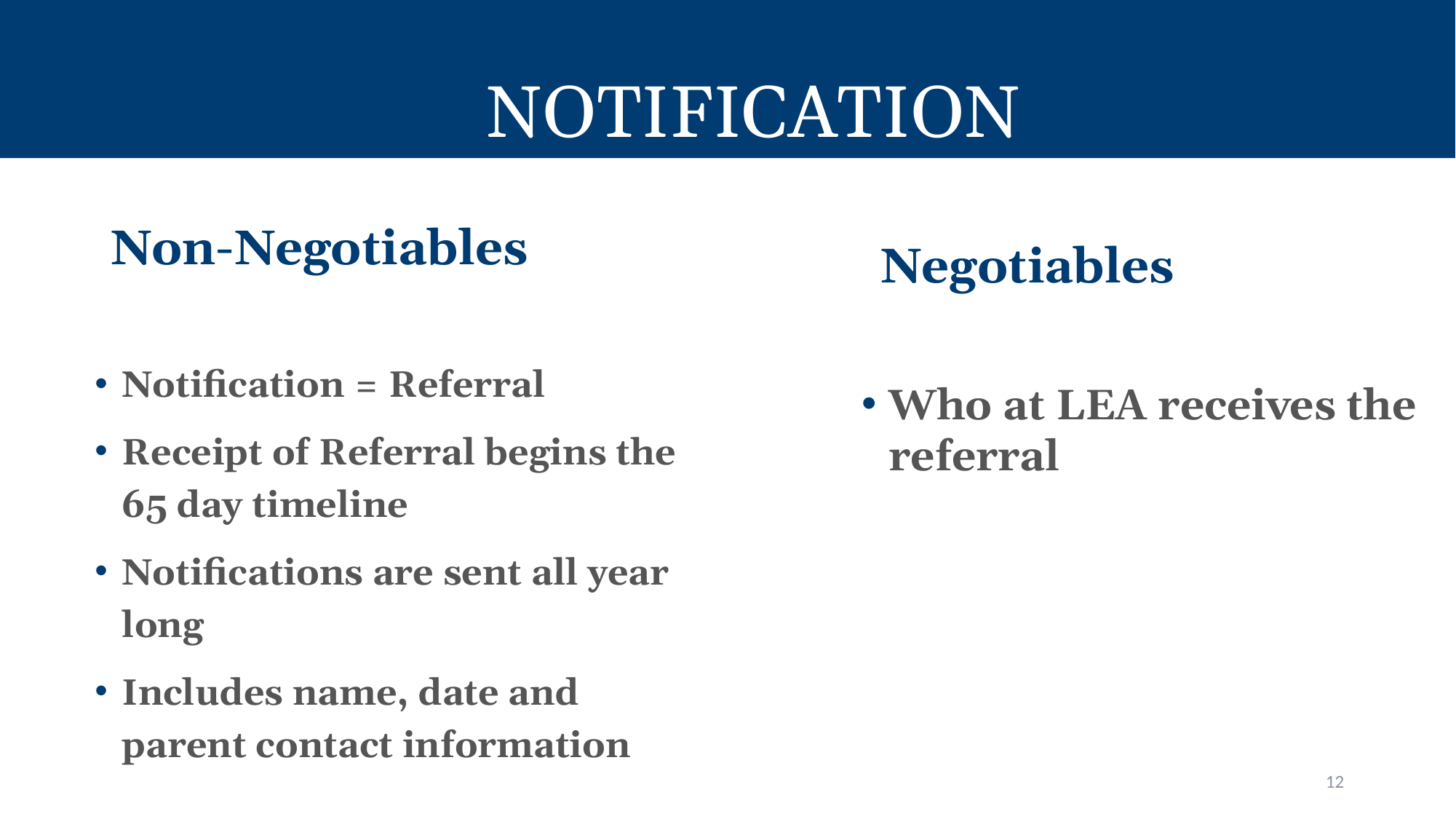

# Notification
Non-Negotiables
Negotiables
Notification = Referral
Receipt of Referral begins the 65 day timeline
Notifications are sent all year long
Includes name, date and parent contact information
Who at LEA receives the referral

12